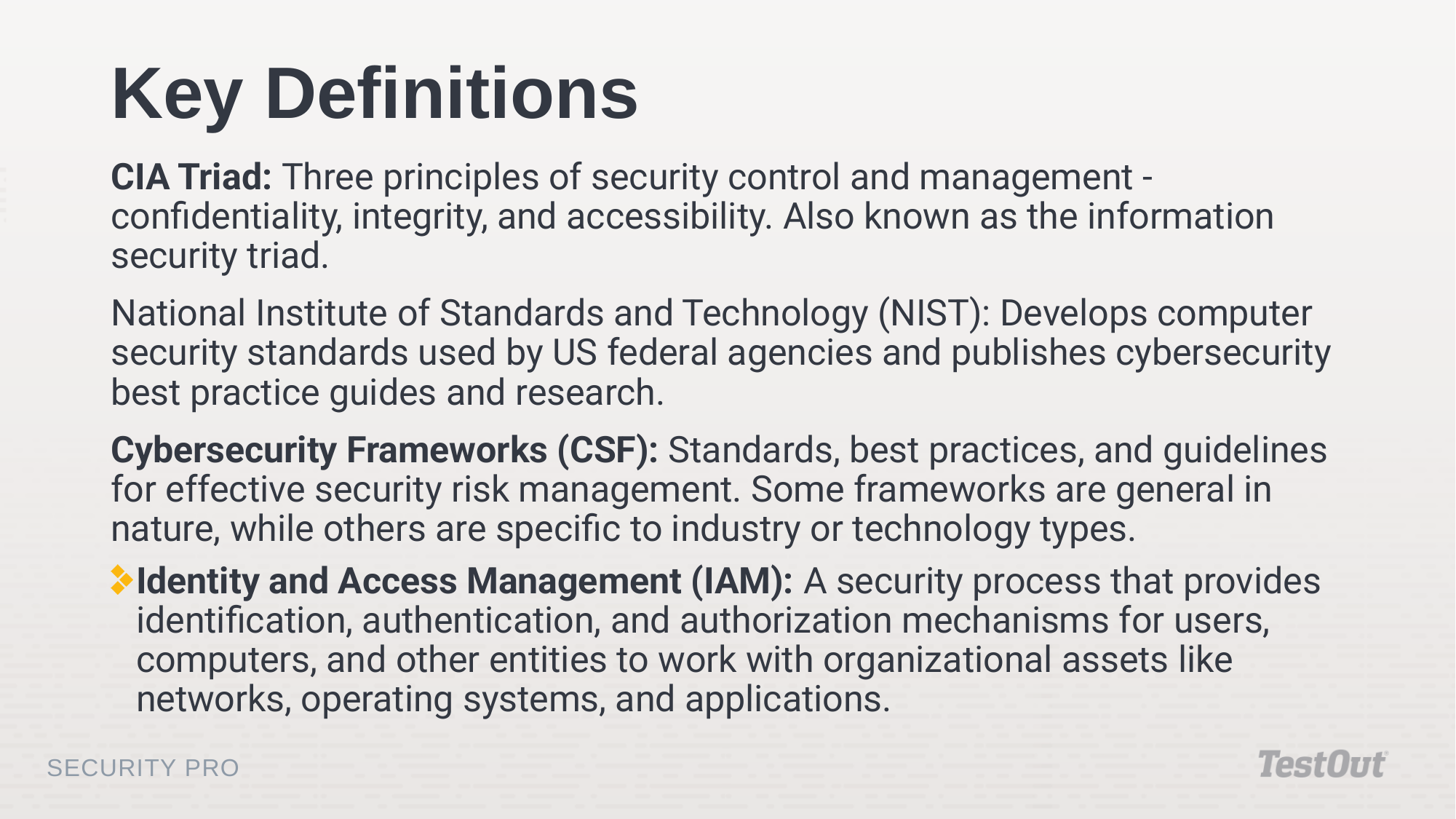

# Key Definitions
CIA Triad: Three principles of security control and management - confidentiality, integrity, and accessibility. Also known as the information security triad.
National Institute of Standards and Technology (NIST): Develops computer security standards used by US federal agencies and publishes cybersecurity best practice guides and research.
Cybersecurity Frameworks (CSF): Standards, best practices, and guidelines for effective security risk management. Some frameworks are general in nature, while others are specific to industry or technology types.
Identity and Access Management (IAM): A security process that provides identification, authentication, and authorization mechanisms for users, computers, and other entities to work with organizational assets like networks, operating systems, and applications.
Security Pro